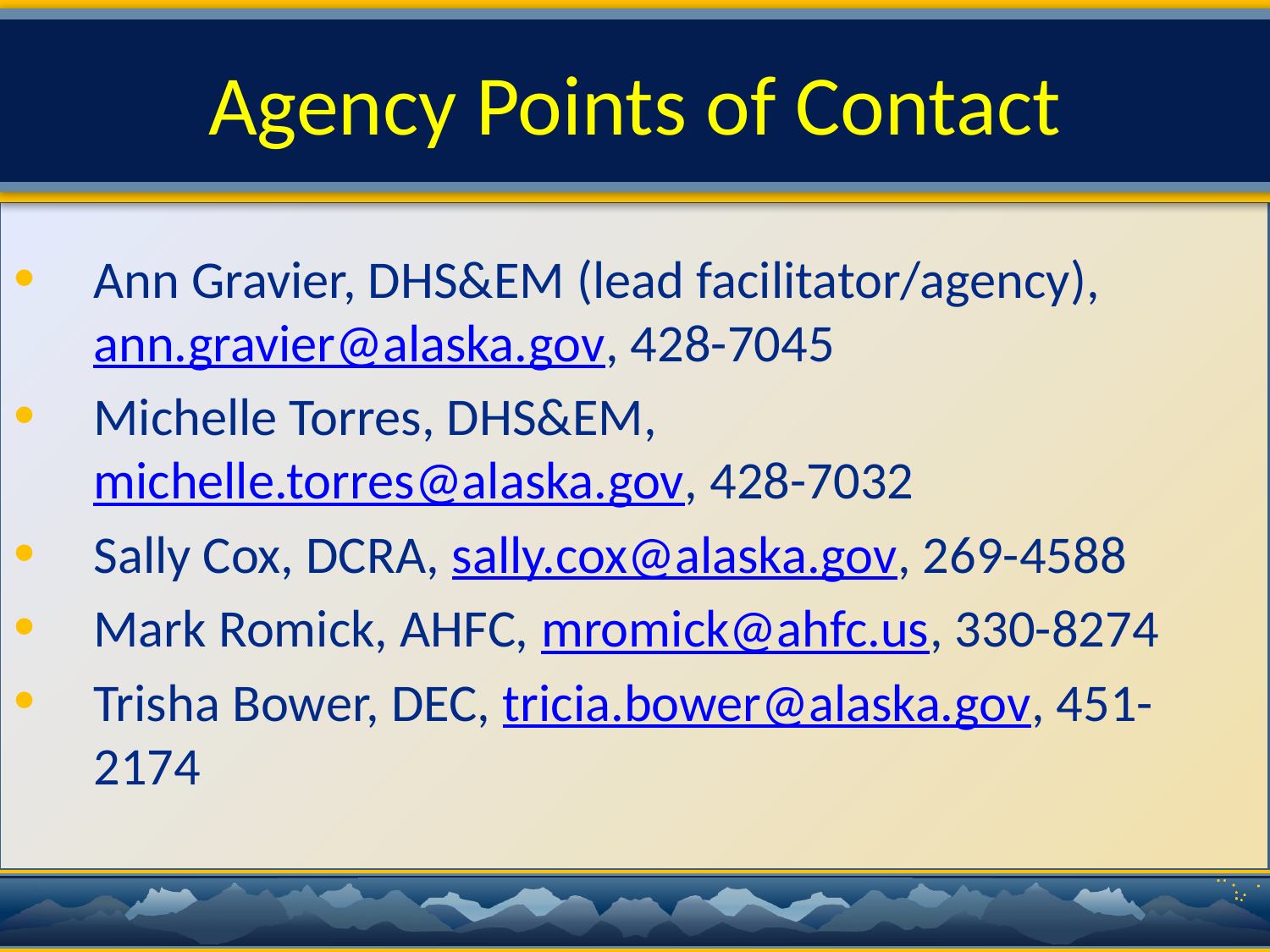

# Agency Points of Contact
Ann Gravier, DHS&EM (lead facilitator/agency), ann.gravier@alaska.gov, 428-7045
Michelle Torres, DHS&EM, michelle.torres@alaska.gov, 428-7032
Sally Cox, DCRA, sally.cox@alaska.gov, 269-4588
Mark Romick, AHFC, mromick@ahfc.us, 330-8274
Trisha Bower, DEC, tricia.bower@alaska.gov, 451-2174